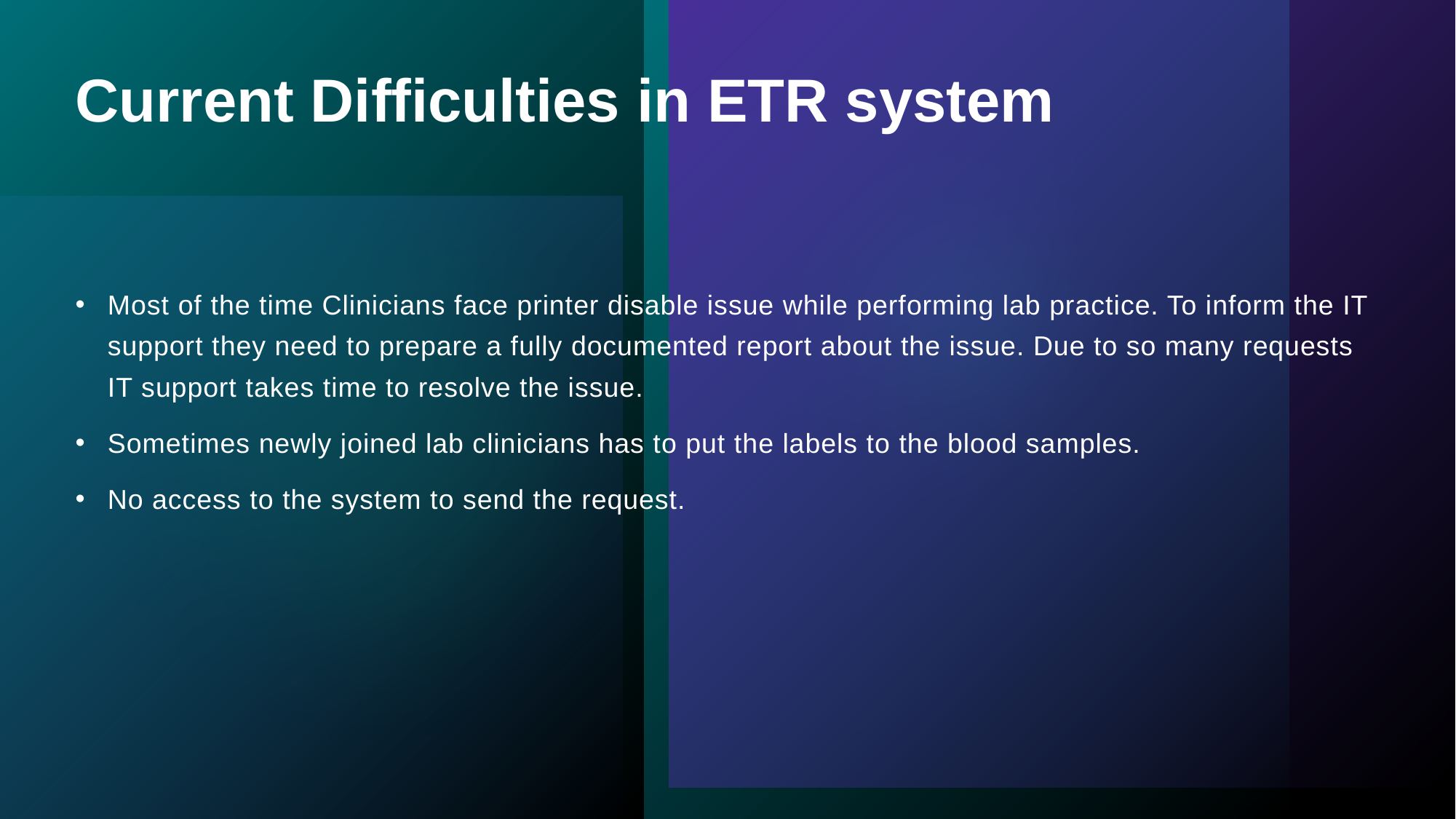

# Current Difficulties in ETR system
Most of the time Clinicians face printer disable issue while performing lab practice. To inform the IT support they need to prepare a fully documented report about the issue. Due to so many requests IT support takes time to resolve the issue.
Sometimes newly joined lab clinicians has to put the labels to the blood samples.
No access to the system to send the request.